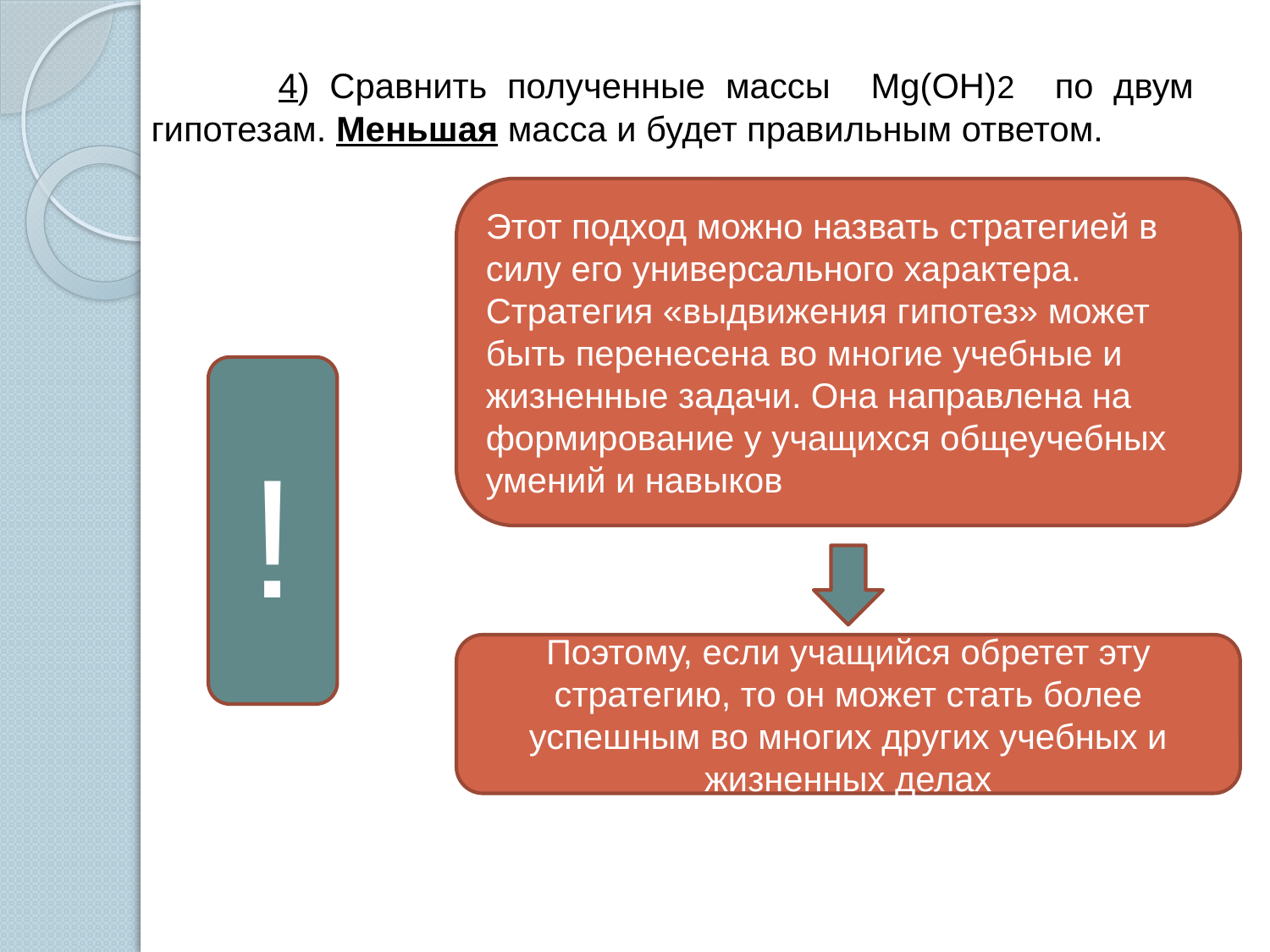

4) Сравнить полученные массы  Mg(OH)2  по двум гипотезам. Меньшая масса и будет правильным ответом.

Этот подход можно назвать стратегией в силу его универсального характера. Стратегия «выдвижения гипотез» может быть перенесена во многие учебные и жизненные задачи. Она направлена на формирование у учащихся общеучебных умений и навыков
!

Поэтому, если учащийся обретет эту стратегию, то он может стать более успешным во многих других учебных и жизненных делах